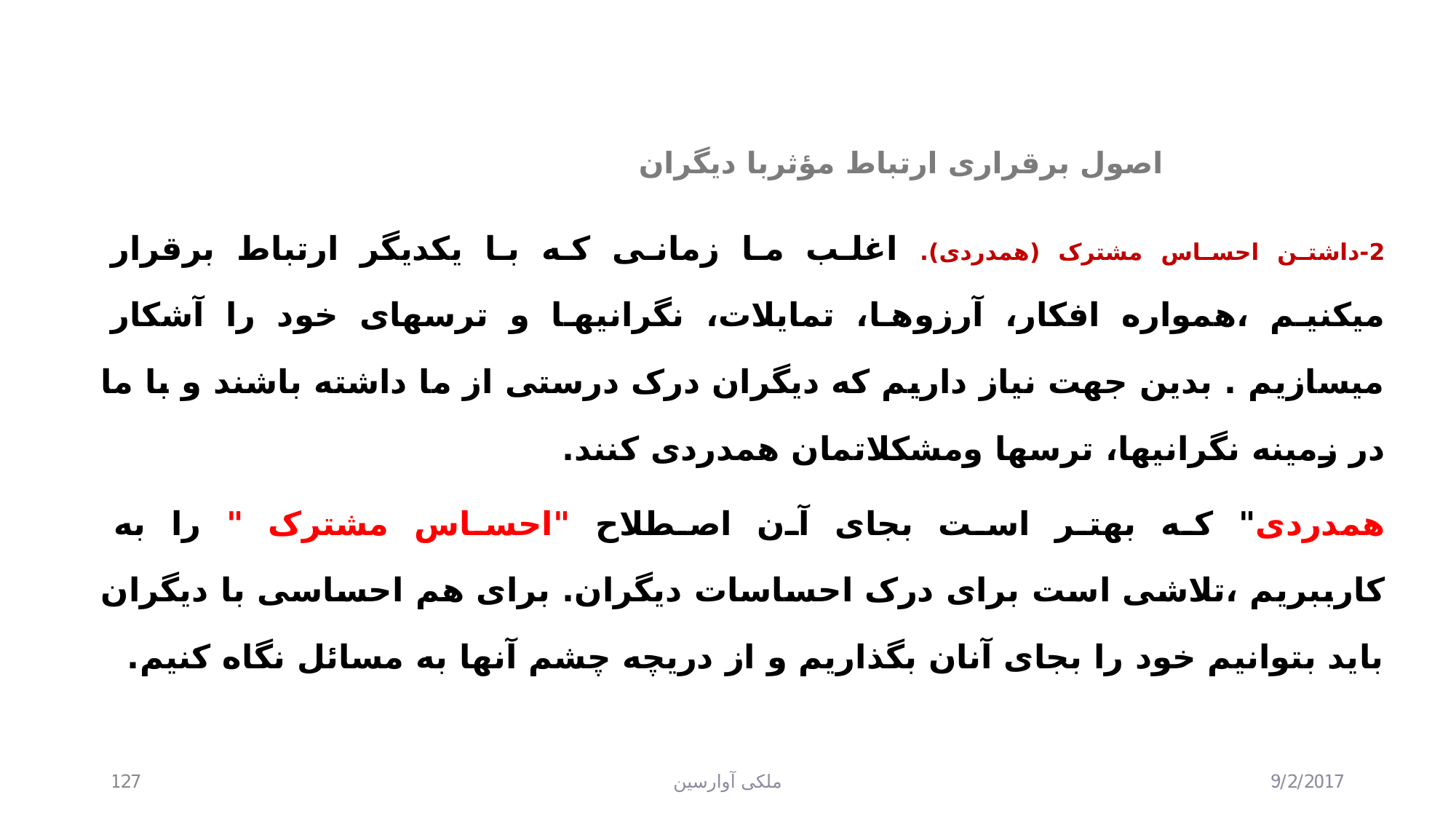

# اصول برقراری ارتباط مؤثربا دیگران
2-داشتن احساس مشترک (همدردی). اغلب ما زمانی که با یکدیگر ارتباط برقرار میکنیم ،همواره افکار، آرزوها، تمایلات، نگرانیها و ترسهای خود را آشکار میسازیم . بدین جهت نیاز داریم که دیگران درک درستی از ما داشته باشند و با ما در زمینه نگرانیها، ترسها ومشکلاتمان همدردی کنند.
همدردی" که بهتر است بجای آن اصطلاح "احساس مشترک " را به کارببریم ،تلاشی است برای درک احساسات دیگران. برای هم احساسی با دیگران باید بتوانیم خود را بجای آنان بگذاریم و از دریچه چشم آنها به مسائل نگاه کنیم.
127
ملکی آوارسین
9/2/2017